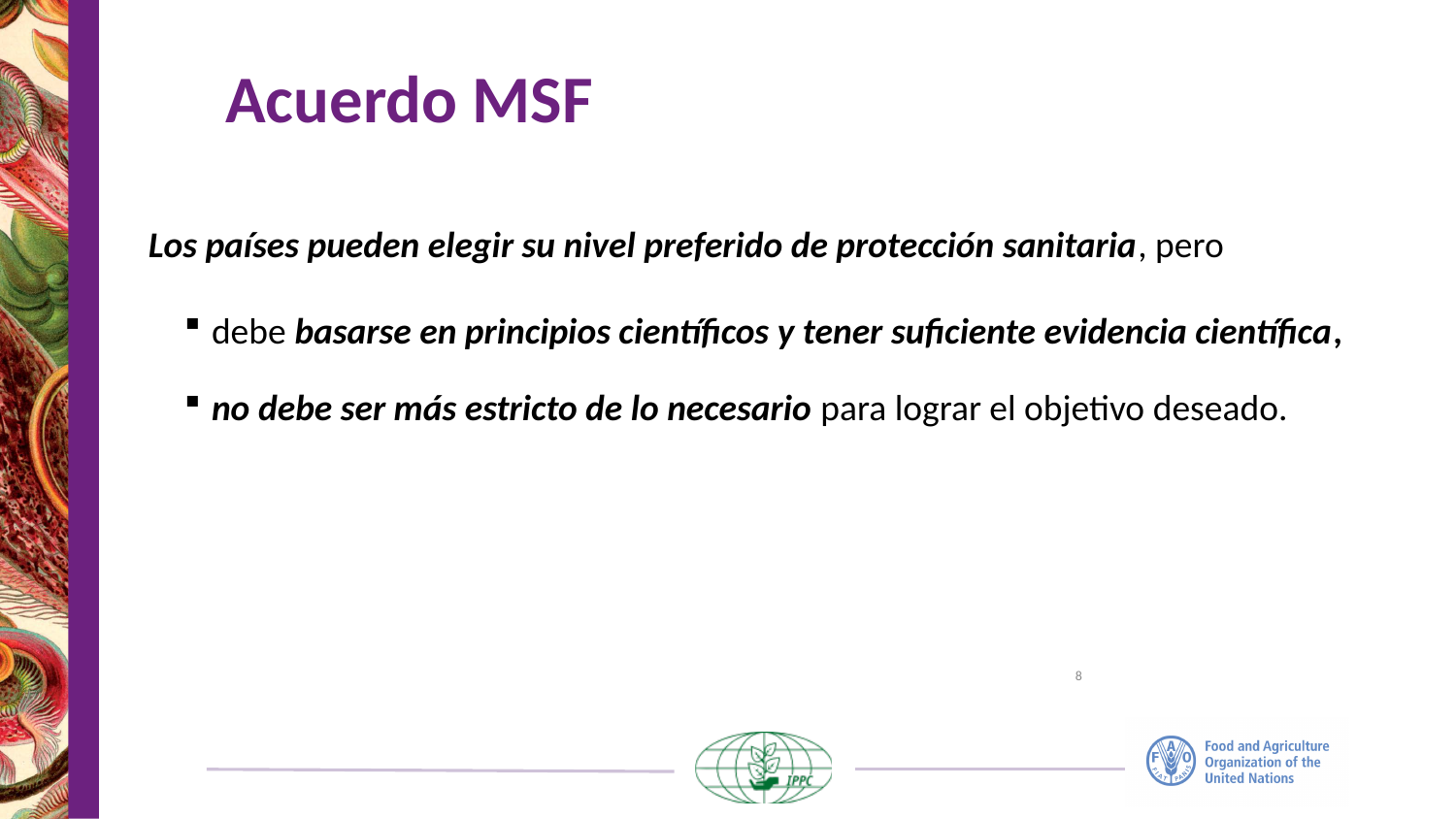

Acuerdo MSF
Los países pueden elegir su nivel preferido de protección sanitaria, pero
debe basarse en principios científicos y tener suficiente evidencia científica,
no debe ser más estricto de lo necesario para lograr el objetivo deseado.
8